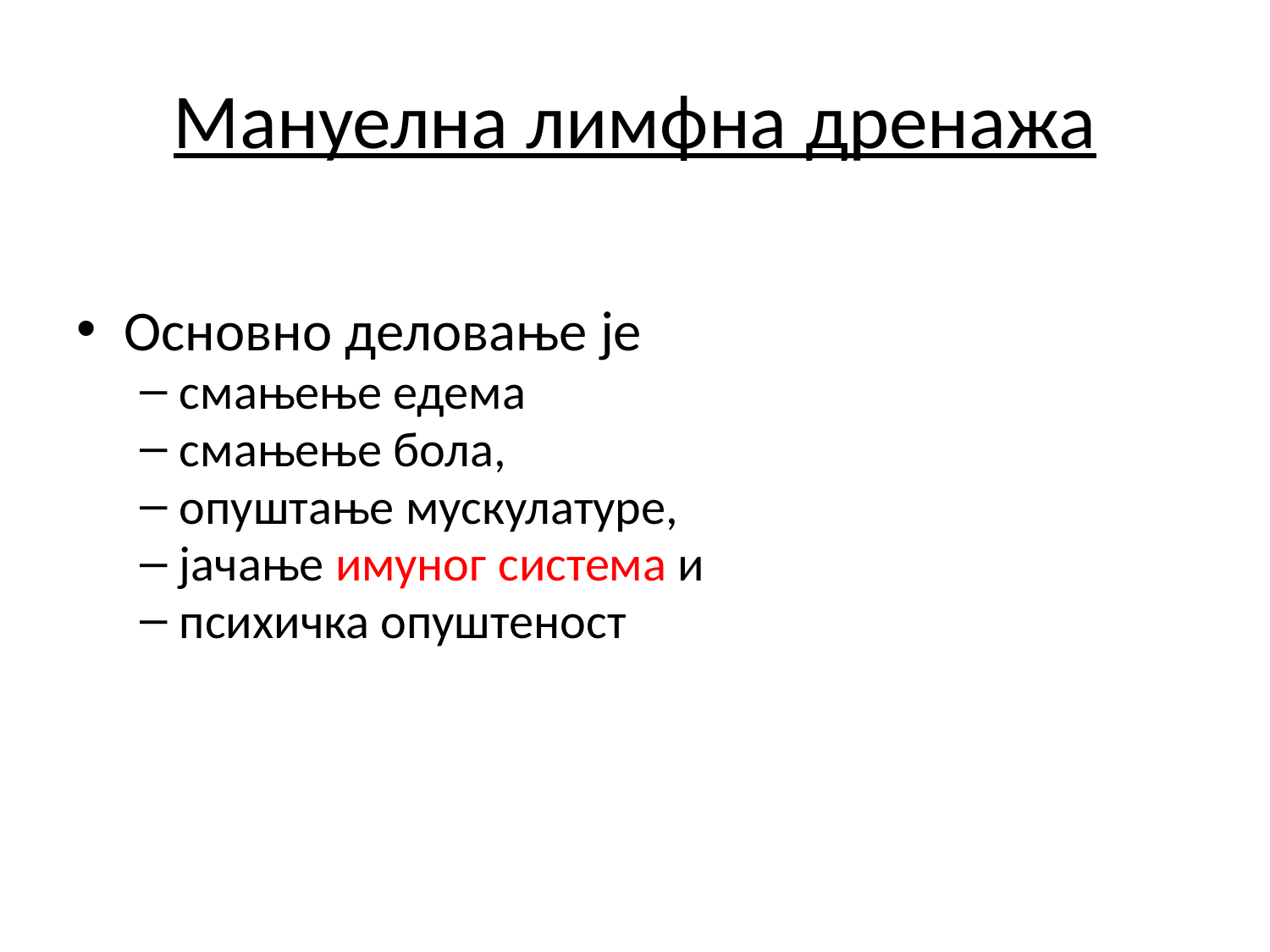

# Мануелна лимфна дренажа

Основно деловање је
смањење едема
смањење бола,
oпуштање мускулатуре,
јачање имуног система и
психичка опуштеност